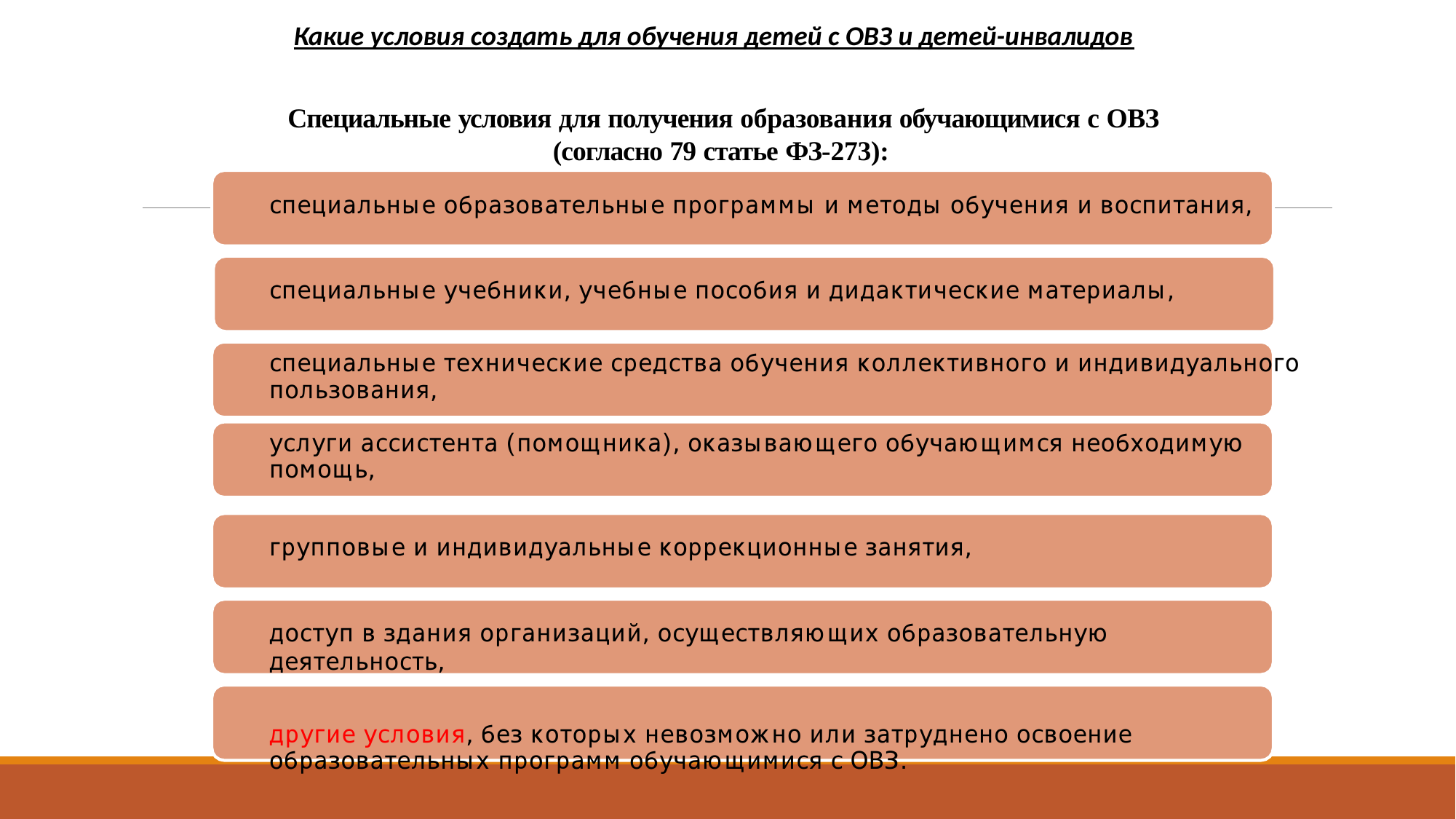

Какие условия создать для обучения детей с ОВЗ и детей-инвалидов
# Специальные условия для получения образования обучающимися с ОВЗ
(согласно 79 статье ФЗ-273):

специальные образовательные программы и методы обучения и воспитания,

специальные учебники, учебные пособия и дидактические материалы,

специальные технические средства обучения коллективного и индивидуального пользования,
услуги ассистента (помощника), оказывающего обучающимся необходимую помощь,

групповые и индивидуальные коррекционные занятия,

доступ в здания организаций, осуществляющих образовательную деятельность,

другие условия, без которых невозможно или затруднено освоение образовательных программ обучающимися с ОВЗ.